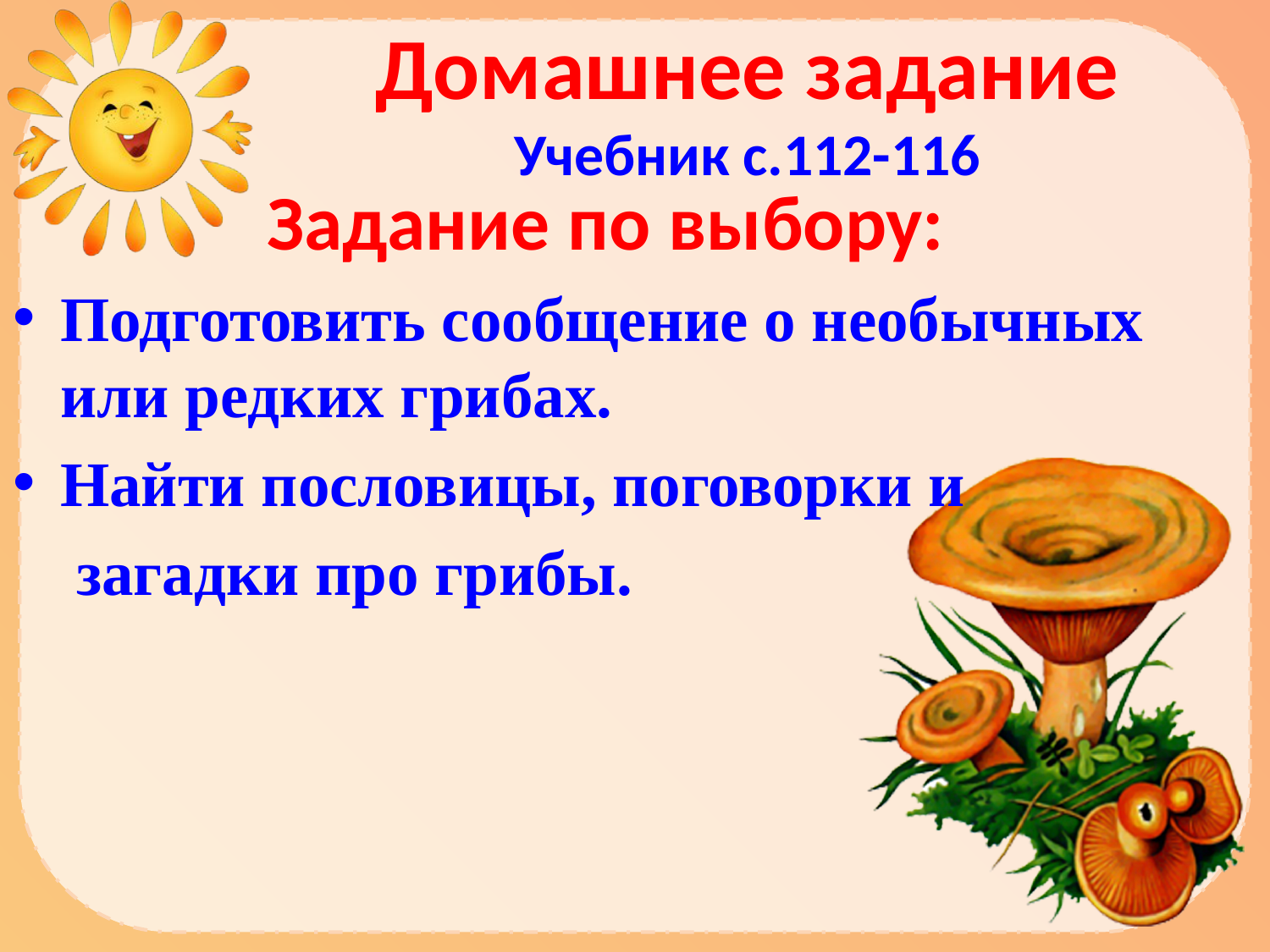

# Домашнее задание Учебник с.112-116
		Задание по выбору:
Подготовить сообщение о необычных или редких грибах.
Найти пословицы, поговорки и
    загадки про грибы.